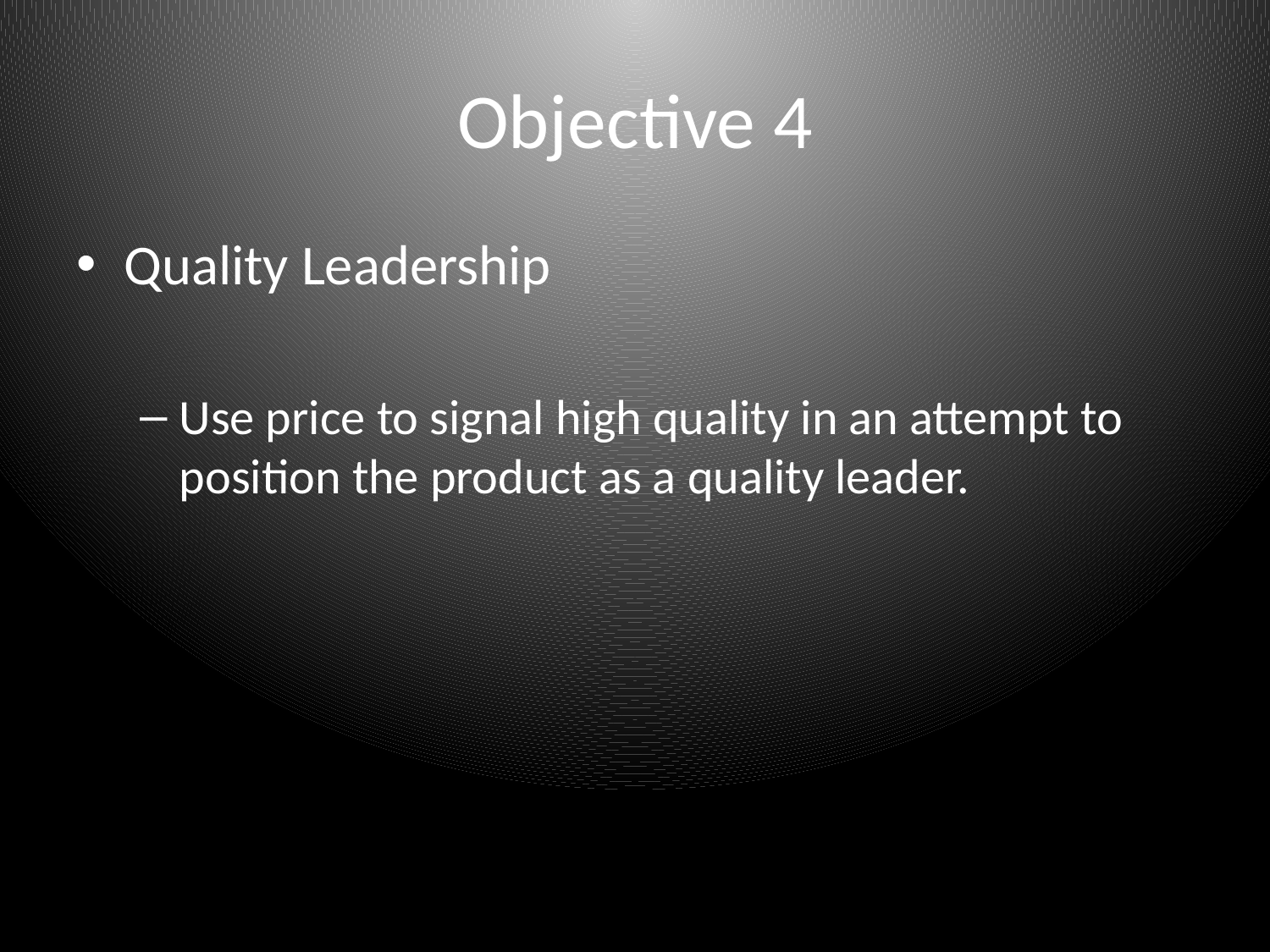

# Objective 4
Quality Leadership

Use price to signal high quality in an attempt to position the product as a quality leader.